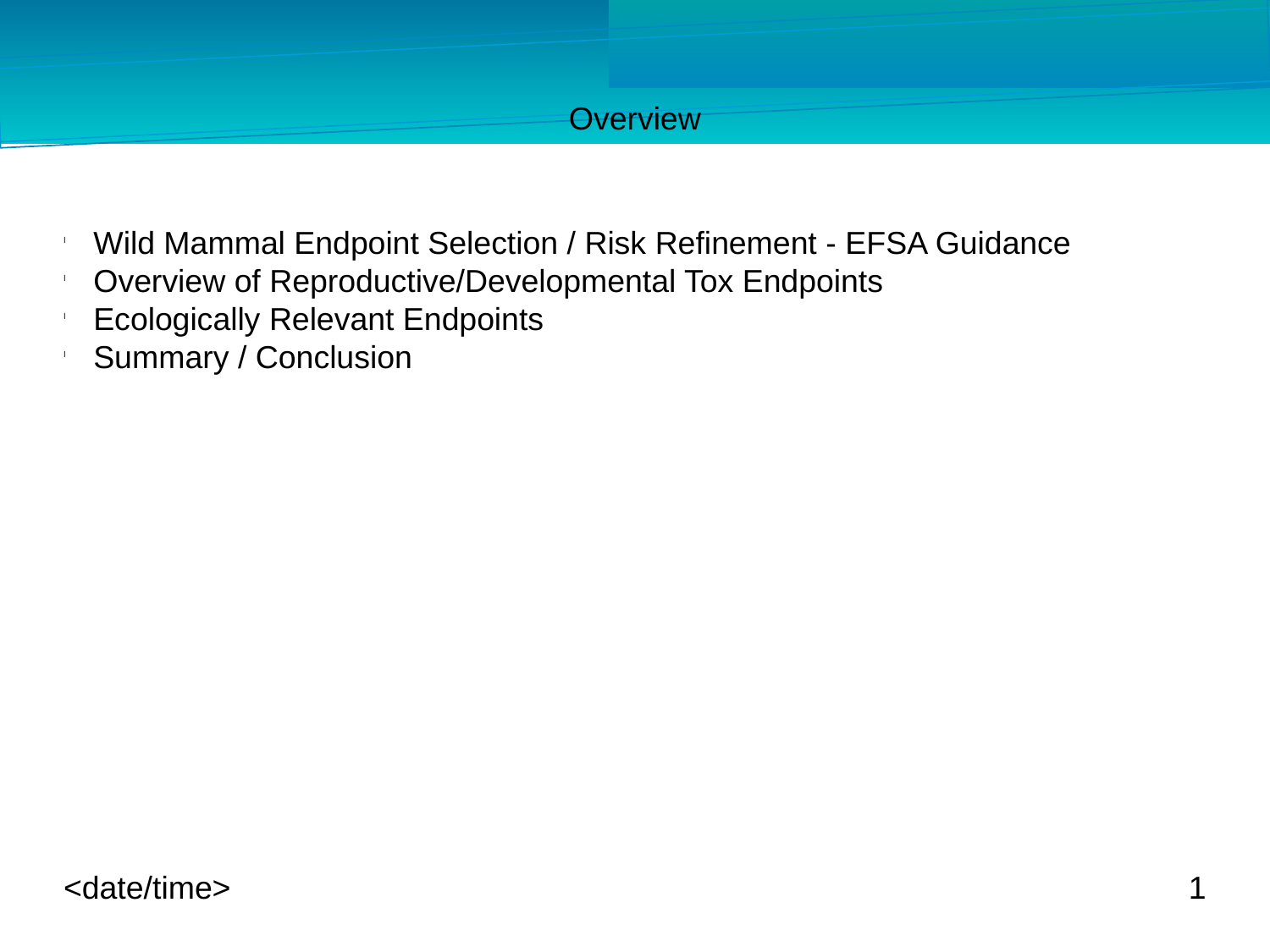

Overview

Wild Mammal Endpoint Selection / Risk Refinement - EFSA Guidance
Overview of Reproductive/Developmental Tox Endpoints
Ecologically Relevant Endpoints
Summary / Conclusion